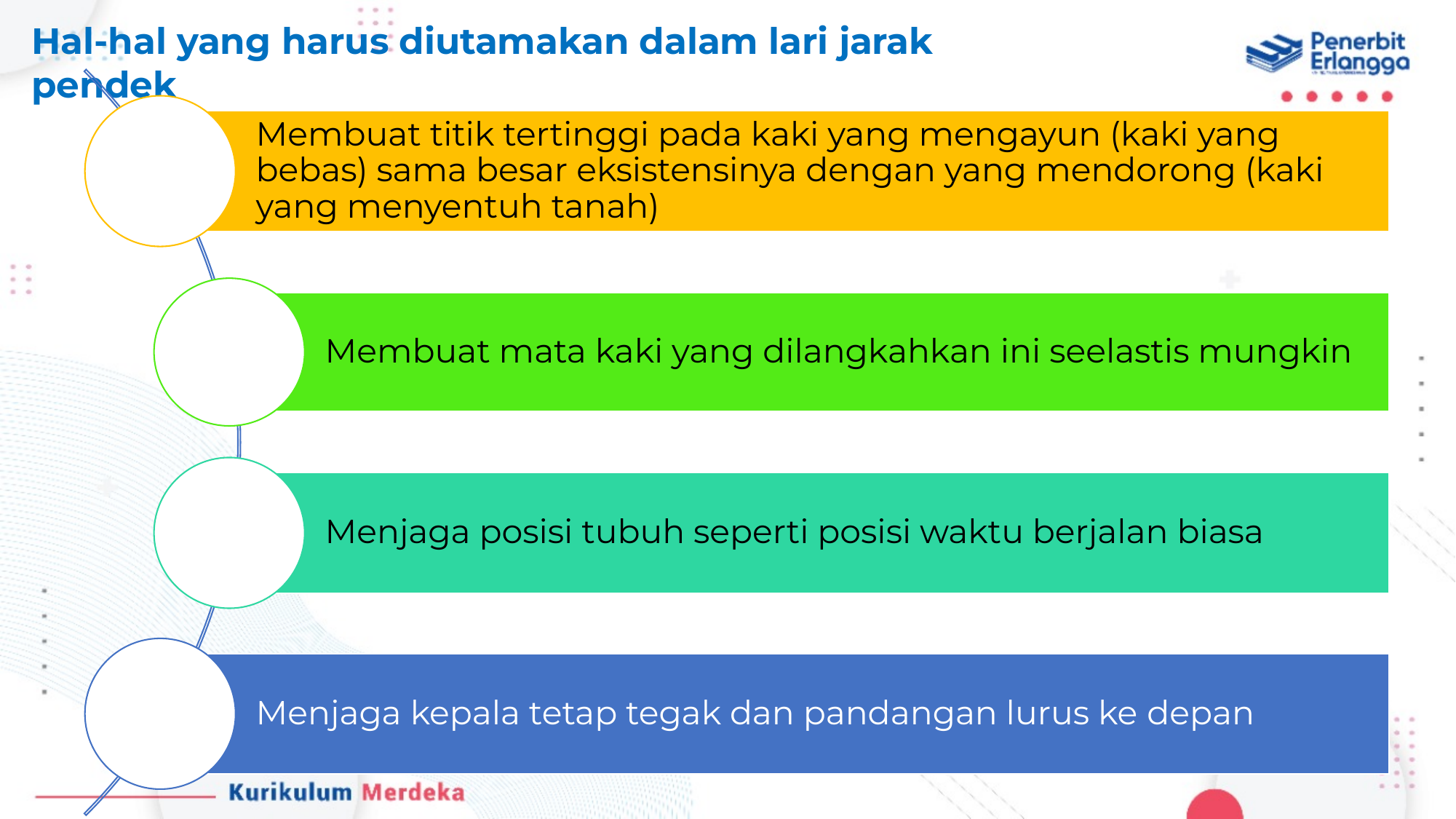

Hal-hal yang harus diutamakan dalam lari jarak pendek
Membuat titik tertinggi pada kaki yang mengayun (kaki yang bebas) sama besar eksistensinya dengan yang mendorong (kaki yang menyentuh tanah)
Membuat mata kaki yang dilangkahkan ini seelastis mungkin
Menjaga posisi tubuh seperti posisi waktu berjalan biasa
Menjaga kepala tetap tegak dan pandangan lurus ke depan